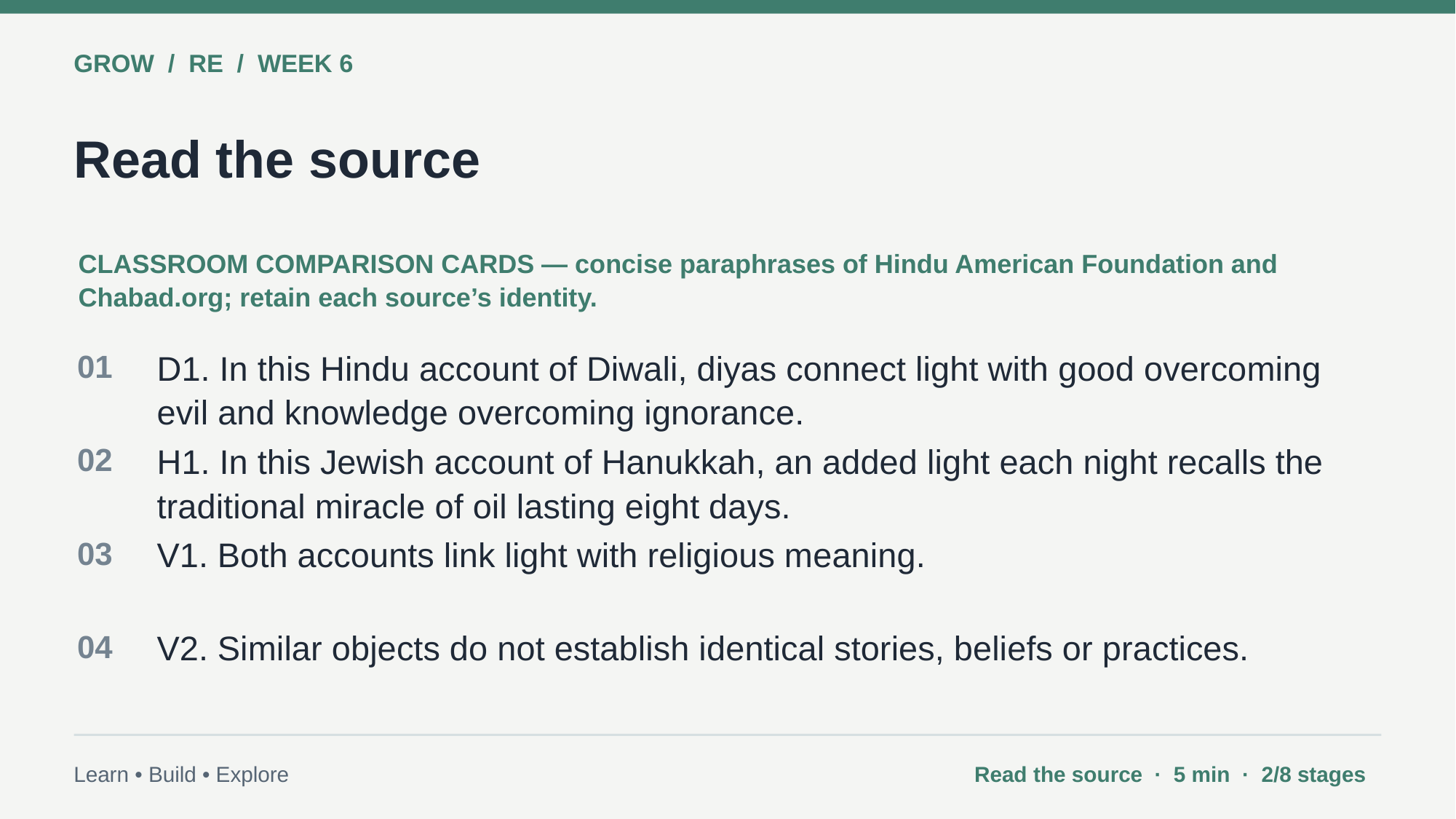

GROW  /  RE  /  WEEK 6
Read the source
CLASSROOM COMPARISON CARDS — concise paraphrases of Hindu American Foundation and Chabad.org; retain each source’s identity.
01
D1. In this Hindu account of Diwali, diyas connect light with good overcoming evil and knowledge overcoming ignorance.
02
H1. In this Jewish account of Hanukkah, an added light each night recalls the traditional miracle of oil lasting eight days.
03
V1. Both accounts link light with religious meaning.
04
V2. Similar objects do not establish identical stories, beliefs or practices.

Learn • Build • Explore
Read the source  ·  5 min  ·  2/8 stages